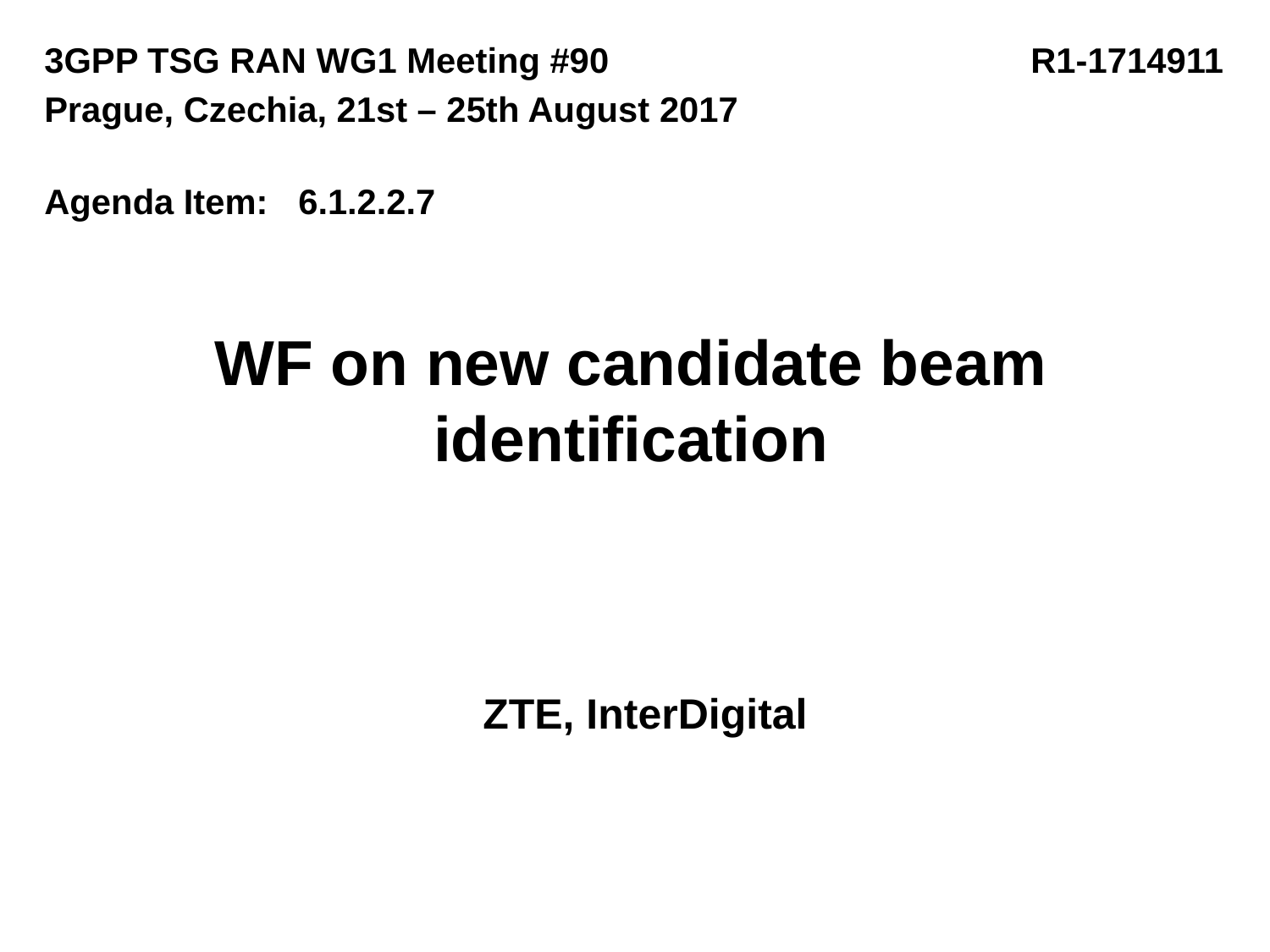

3GPP TSG RAN WG1 Meeting #90			          R1-1714911
Prague, Czechia, 21st – 25th August 2017

Agenda Item:	6.1.2.2.7

# WF on new candidate beam identification
ZTE, InterDigital